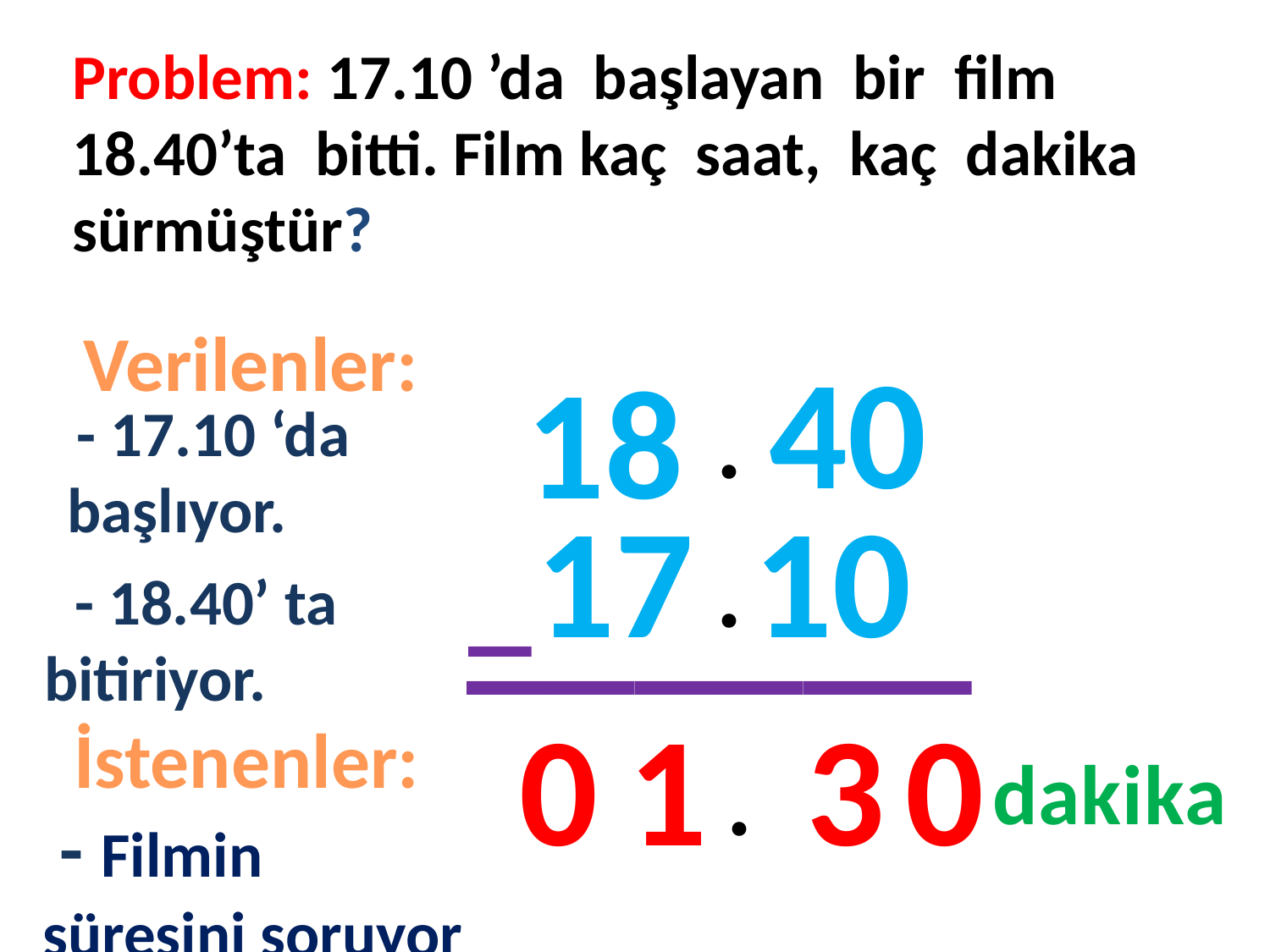

Problem: 17.10 ’da  başlayan  bir  film 18.40’ta  bitti. Film kaç  saat,  kaç  dakika  sürmüştür?
#
Verilenler:

40
18
.
- 17.10 ‘da başlıyor.

17
10
______

_
.
- 18.40’ ta  bitiriyor.
0
1
3
0
İstenenler:
.
dakika
 - Filmin  süresini soruyor